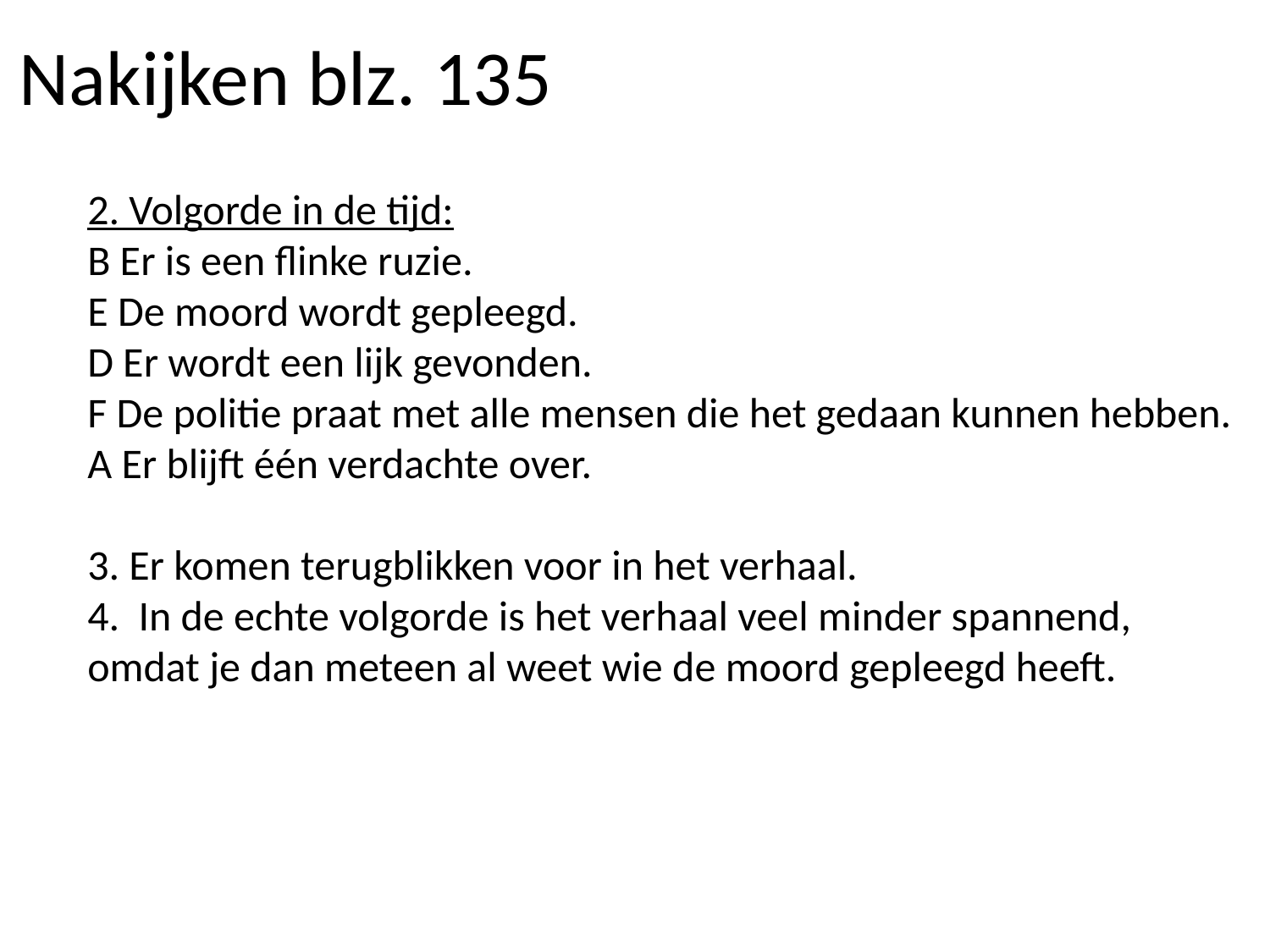

# Nakijken blz. 135
2. Volgorde in de tijd:
B Er is een flinke ruzie.
E De moord wordt gepleegd.
D Er wordt een lijk gevonden.
F De politie praat met alle mensen die het gedaan kunnen hebben.
A Er blijft één verdachte over.

3. Er komen terugblikken voor in het verhaal.
4.  In de echte volgorde is het verhaal veel minder spannend, omdat je dan meteen al weet wie de moord gepleegd heeft.